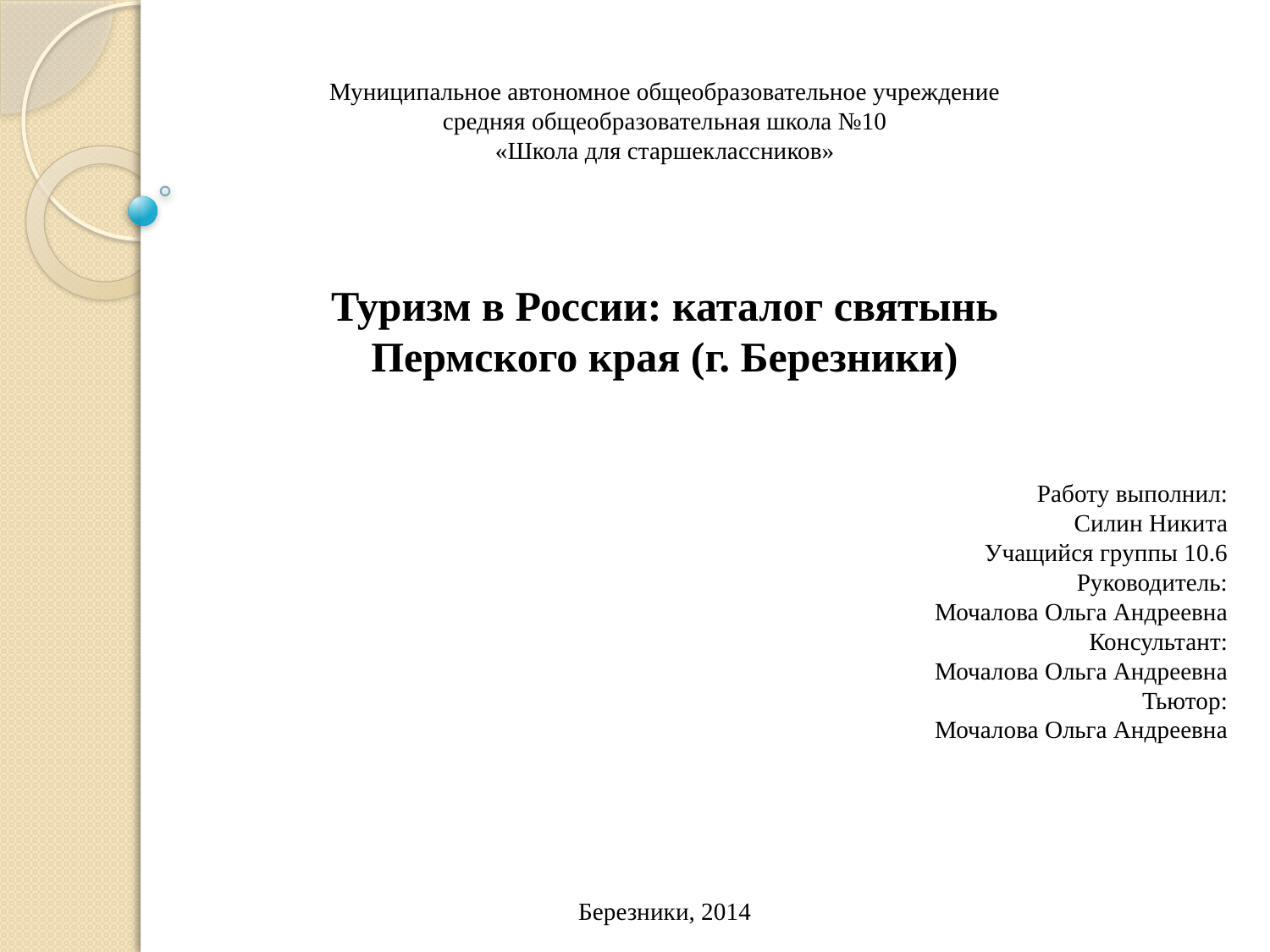

Муниципальное автономное общеобразовательное учреждение
средняя общеобразовательная школа №10
«Школа для старшеклассников»

Туризм в России: каталог святынь
Пермского края (г. Березники)

Работу выполнил:
                                        Силин Никита
Учащийся группы 10.6
Руководитель:
Мочалова Ольга Андреевна
Консультант:
Мочалова Ольга Андреевна
Тьютор:
Мочалова Ольга Андреевна

Березники, 2014